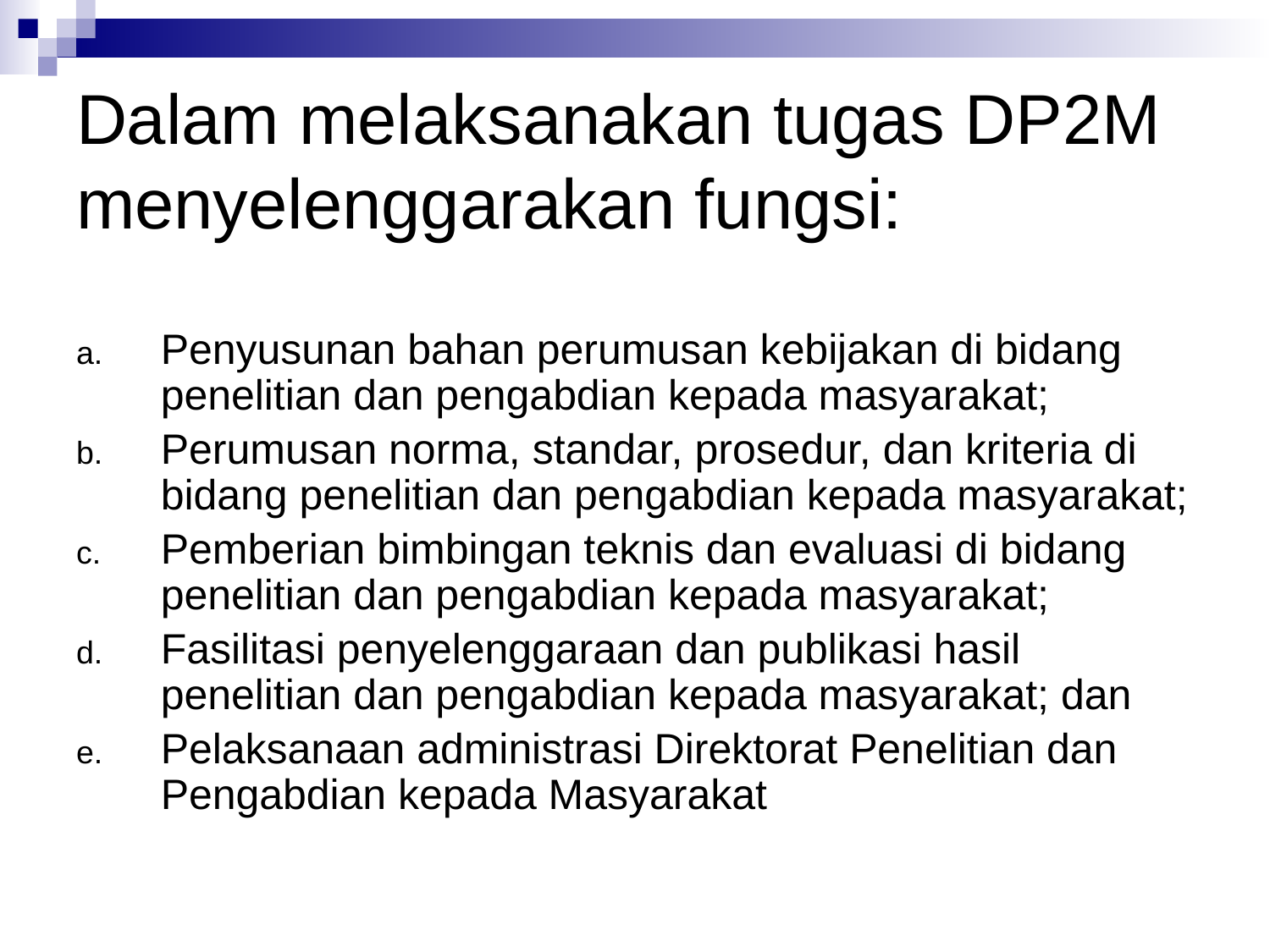

# Dalam melaksanakan tugas DP2M menyelenggarakan fungsi:
Penyusunan bahan perumusan kebijakan di bidang penelitian dan pengabdian kepada masyarakat;
Perumusan norma, standar, prosedur, dan kriteria di bidang penelitian dan pengabdian kepada masyarakat;
Pemberian bimbingan teknis dan evaluasi di bidang penelitian dan pengabdian kepada masyarakat;
Fasilitasi penyelenggaraan dan publikasi hasil penelitian dan pengabdian kepada masyarakat; dan
Pelaksanaan administrasi Direktorat Penelitian dan Pengabdian kepada Masyarakat